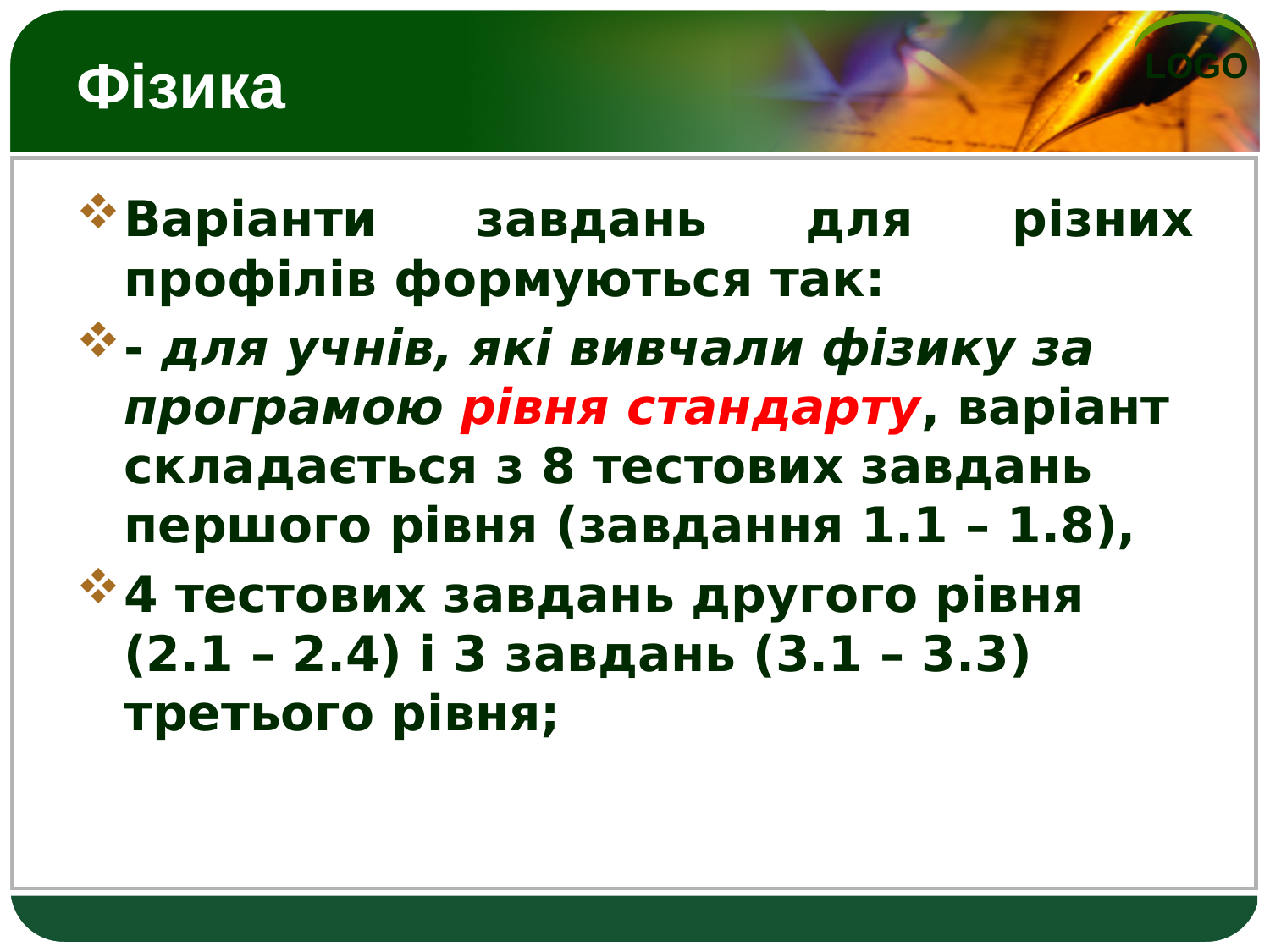

# Фізика
Варіанти завдань для різних профілів формуються так:
- для учнів, які вивчали фізику за програмою рівня стандарту, варіант складається з 8 тестових завдань першого рівня (завдання 1.1 – 1.8),
4 тестових завдань другого рівня (2.1 – 2.4) і 3 завдань (3.1 – 3.3) третього рівня;